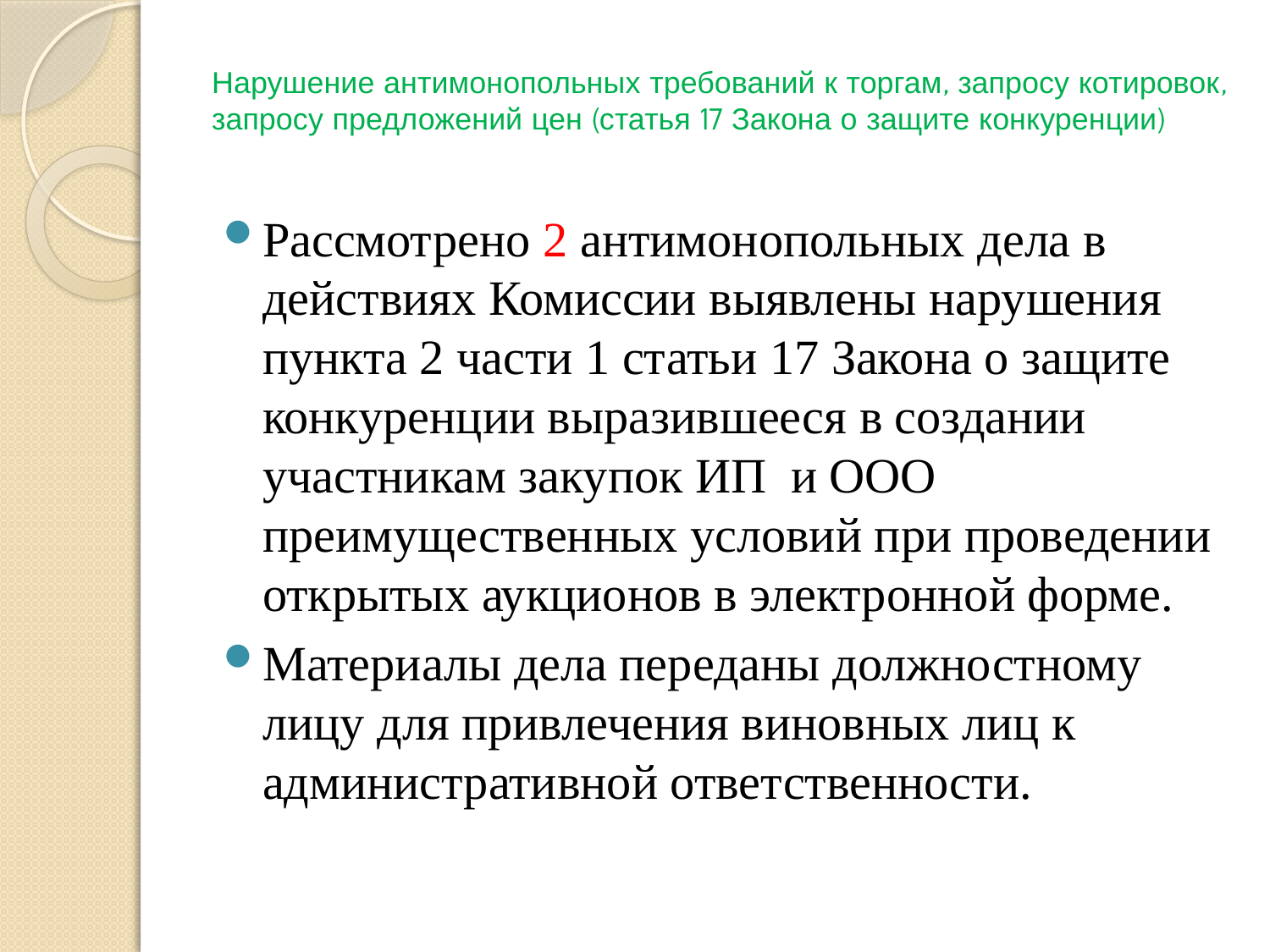

# Нарушение антимонопольных требований к торгам, запросу котировок, запросу предложений цен (статья 17 Закона о защите конкуренции)
Рассмотрено 2 антимонопольных дела в действиях Комиссии выявлены нарушения пункта 2 части 1 статьи 17 Закона о защите конкуренции выразившееся в создании участникам закупок ИП  и ООО преимущественных условий при проведении открытых аукционов в электронной форме.
Материалы дела переданы должностному лицу для привлечения виновных лиц к административной ответственности.